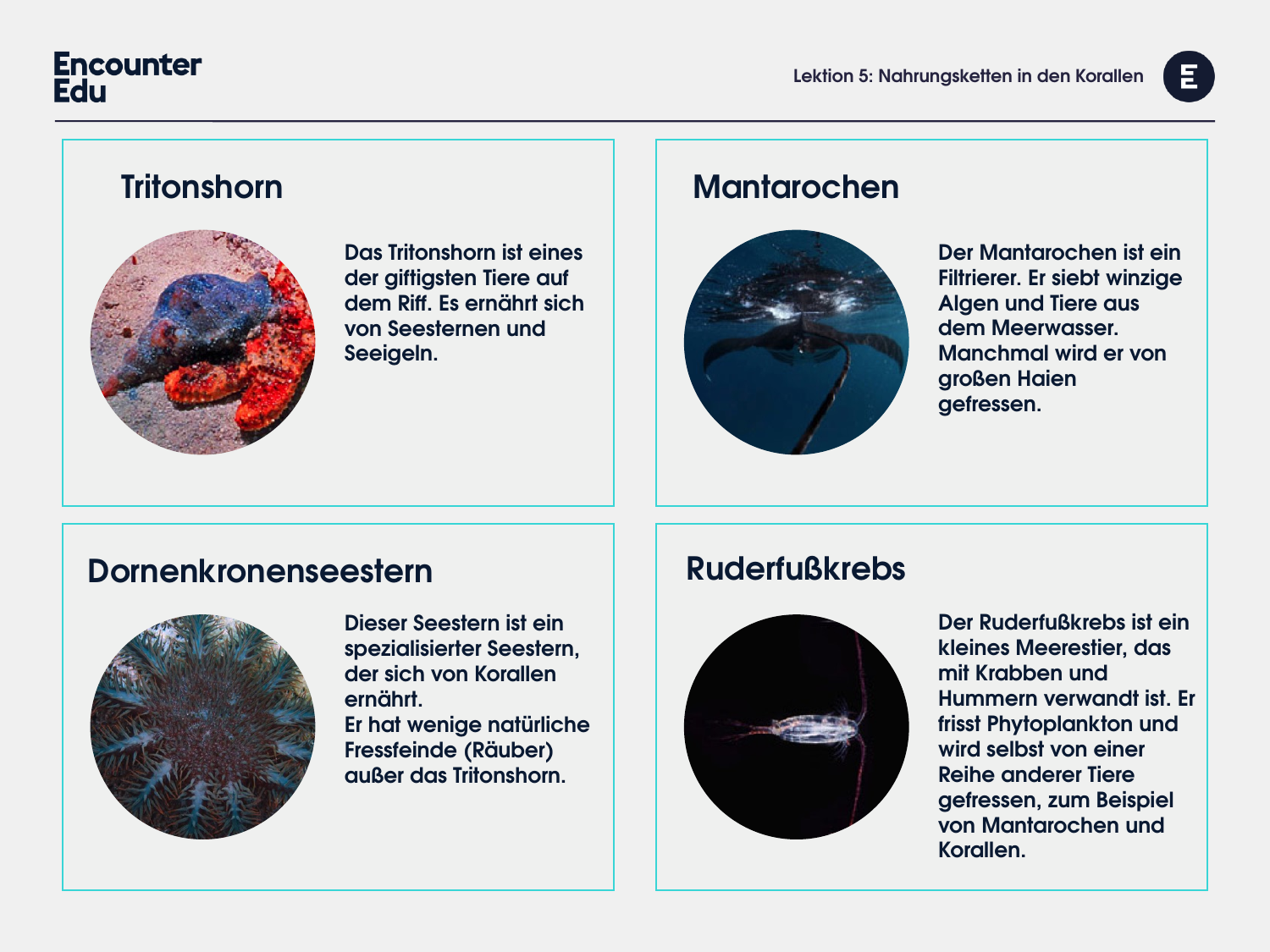

# Lektion 5: Nahrungsketten in den Korallen

Tritonshorn
Mantarochen

Das Tritonshorn ist eines der giftigsten Tiere auf dem Riff. Es ernährt sich von Seesternen und Seeigeln.
Der Mantarochen ist ein Filtrierer. Er siebt winzige Algen und Tiere aus dem Meerwasser. Manchmal wird er von großen Haien gefressen.

Ruderfußkrebs
Dornenkronenseestern
Der Ruderfußkrebs ist ein kleines Meerestier, das mit Krabben und Hummern verwandt ist. Er frisst Phytoplankton und wird selbst von einer Reihe anderer Tiere gefressen, zum Beispiel von Mantarochen und Korallen.
Dieser Seestern ist ein spezialisierter Seestern, der sich von Korallen ernährt.
Er hat wenige natürliche Fressfeinde (Räuber) außer das Tritonshorn.